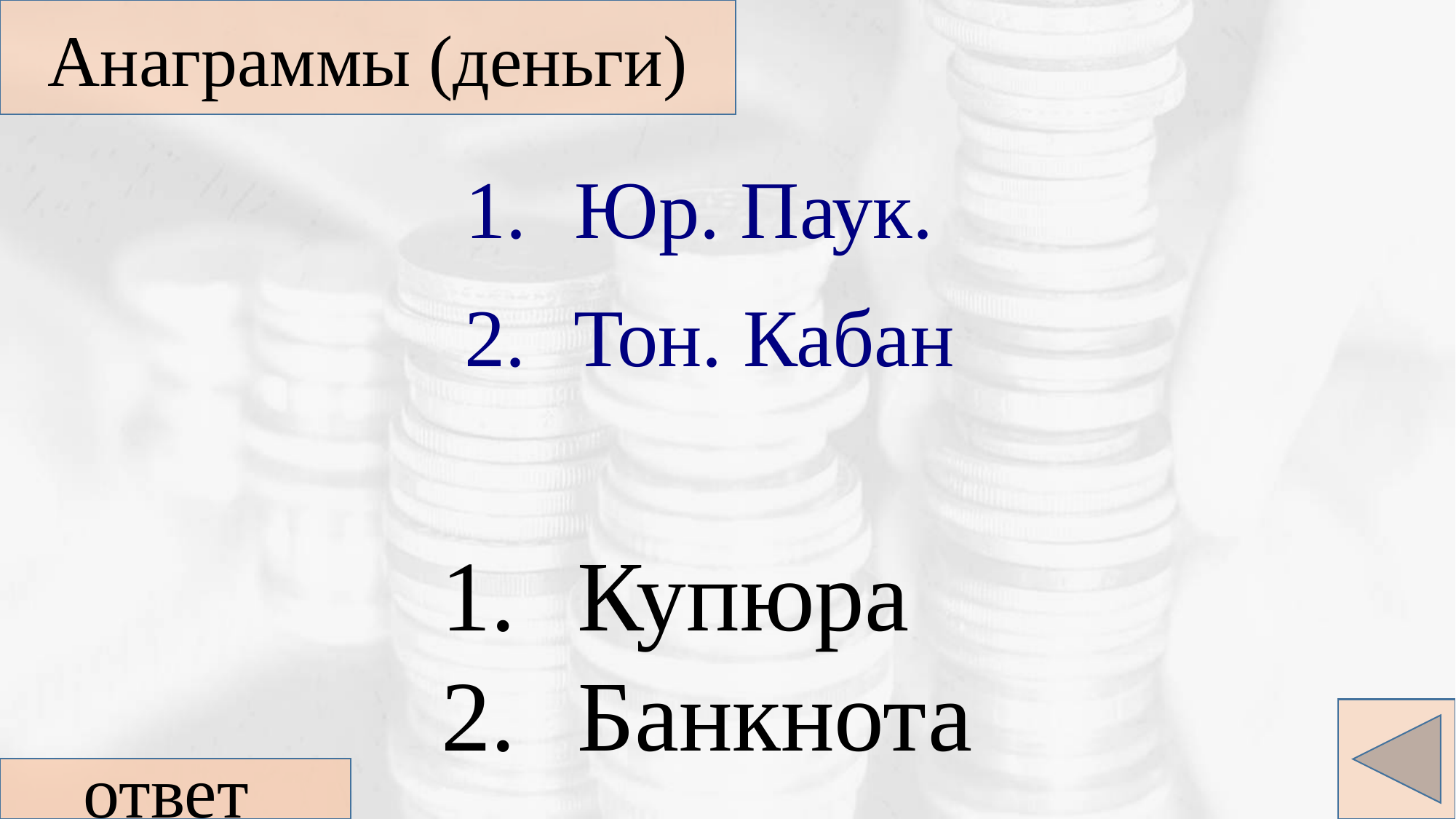

Анаграммы (деньги)
Юр. Паук.
Тон. Кабан
Купюра
Банкнота

ответ